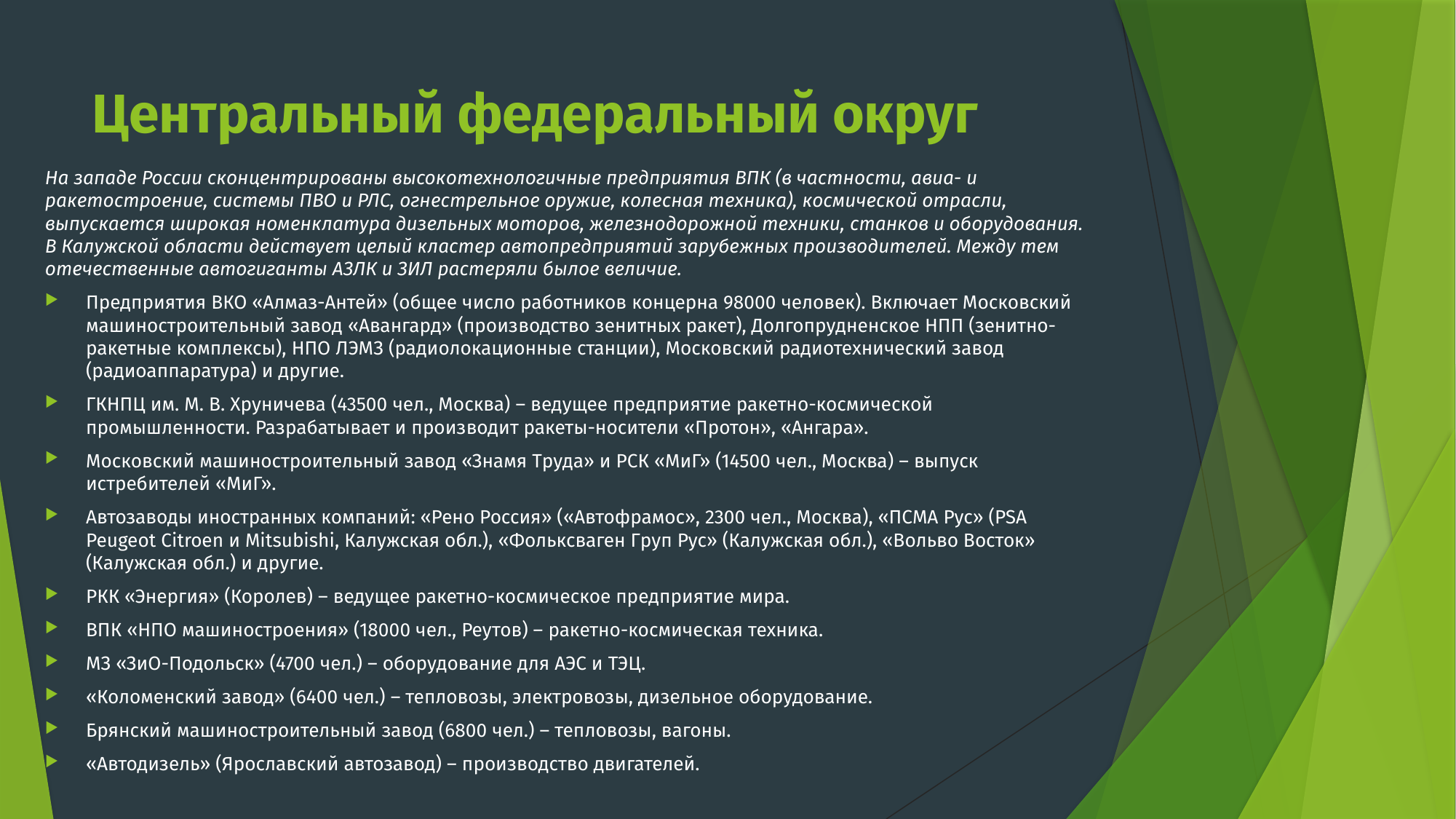

# Центральный федеральный округ
На западе России сконцентрированы высокотехнологичные предприятия ВПК (в частности, авиа- и ракетостроение, системы ПВО и РЛС, огнестрельное оружие, колесная техника), космической отрасли, выпускается широкая номенклатура дизельных моторов, железнодорожной техники, станков и оборудования. В Калужской области действует целый кластер автопредприятий зарубежных производителей. Между тем отечественные автогиганты АЗЛК и ЗИЛ растеряли былое величие.
Предприятия ВКО «Алмаз-Антей» (общее число работников концерна 98000 человек). Включает Московский машиностроительный завод «Авангард» (производство зенитных ракет), Долгопрудненское НПП (зенитно-ракетные комплексы), НПО ЛЭМЗ (радиолокационные станции), Московский радиотехнический завод (радиоаппаратура) и другие.
ГКНПЦ им. М. В. Хруничева (43500 чел., Москва) – ведущее предприятие ракетно-космической промышленности. Разрабатывает и производит ракеты-носители «Протон», «Ангара».
Московский машиностроительный завод «Знамя Труда» и РСК «МиГ» (14500 чел., Москва) – выпуск истребителей «МиГ».
Автозаводы иностранных компаний: «Рено Россия» («Автофрамос», 2300 чел., Москва), «ПСМА Рус» (PSA Peugeot Citroen и Mitsubishi, Калужская обл.), «Фольксваген Груп Рус» (Калужская обл.), «Вольво Восток» (Калужская обл.) и другие.
РКК «Энергия» (Королев) – ведущее ракетно-космическое предприятие мира.
ВПК «НПО машиностроения» (18000 чел., Реутов) – ракетно-космическая техника.
МЗ «ЗиО-Подольск» (4700 чел.) – оборудование для АЭС и ТЭЦ.
«Коломенский завод» (6400 чел.) – тепловозы, электровозы, дизельное оборудование.
Брянский машиностроительный завод (6800 чел.) – тепловозы, вагоны.
«Автодизель» (Ярославский автозавод) – производство двигателей.